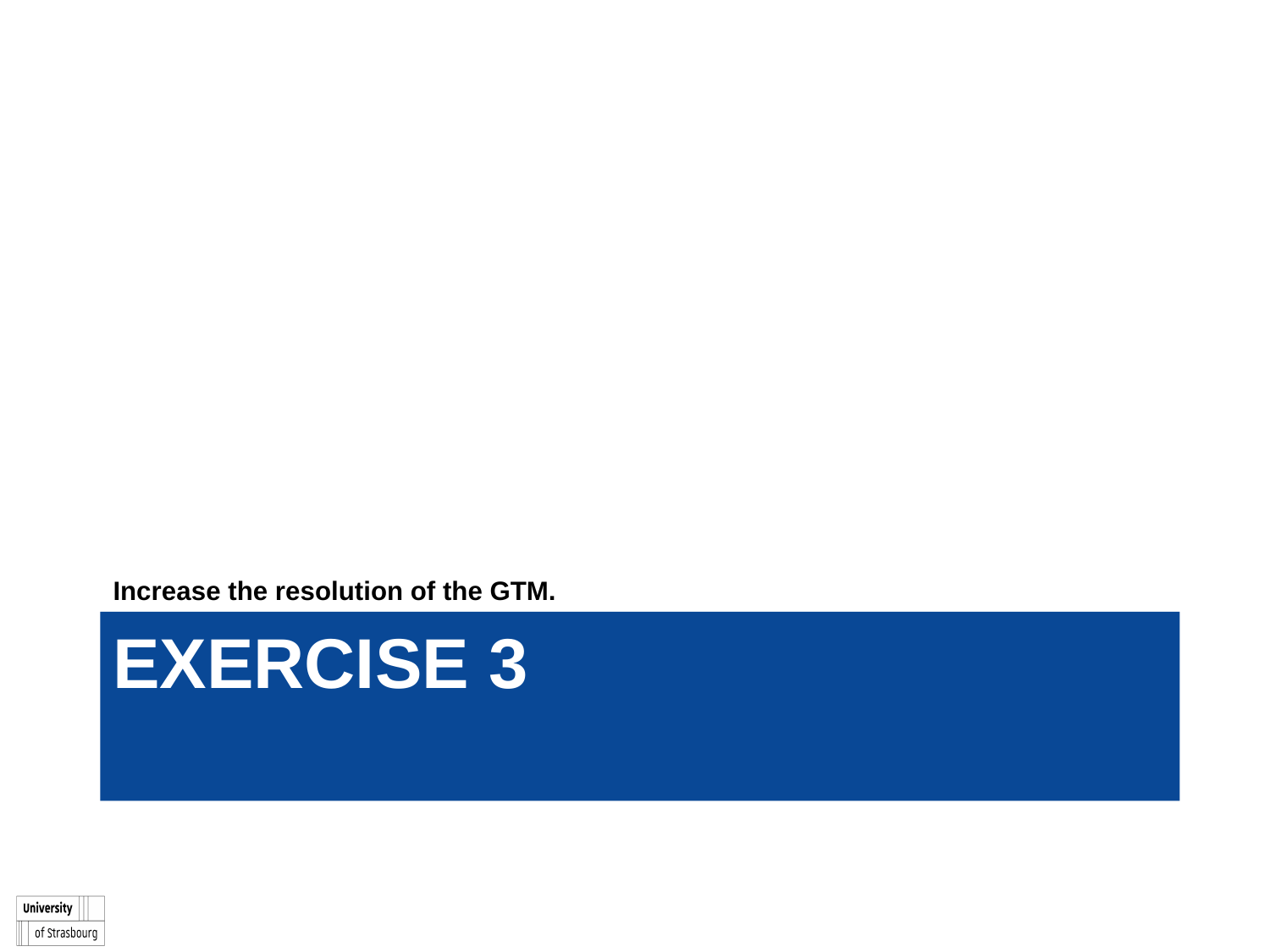

Increase the resolution of the GTM.
# Exercise 3